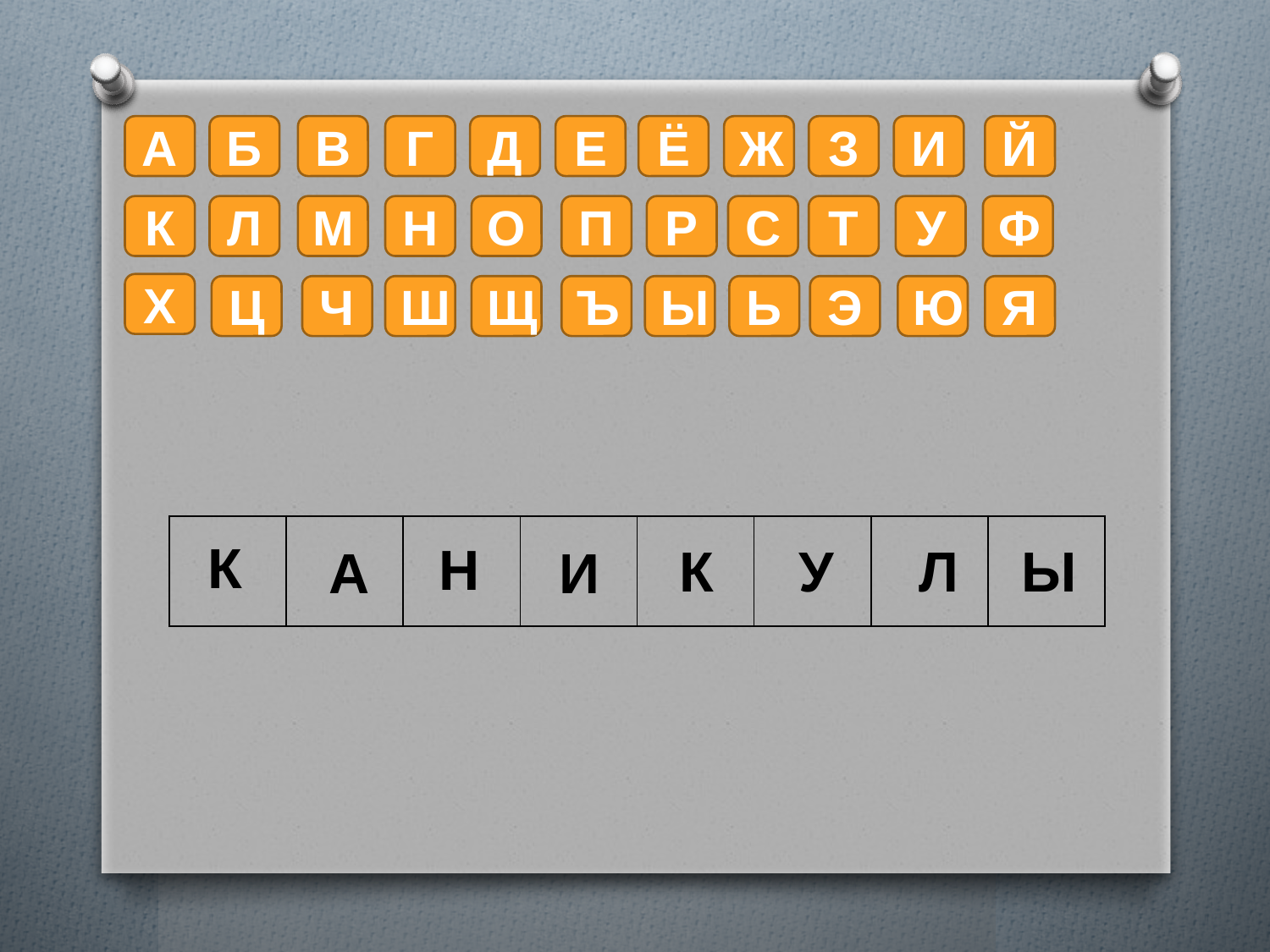

А
Б
В
Г
Д
Е
Ё
Ж
З
И
Й
К
Л
М
Н
О
П
Р
С
Т
У
Ф
Х
Ц
Ч
Ш
Щ
Ъ
Ы
Ь
Э
Ю
Я
|  |  |  |  |  |  |  |  |
| --- | --- | --- | --- | --- | --- | --- | --- |
К
Н
К
У
Л
Ы
А
И